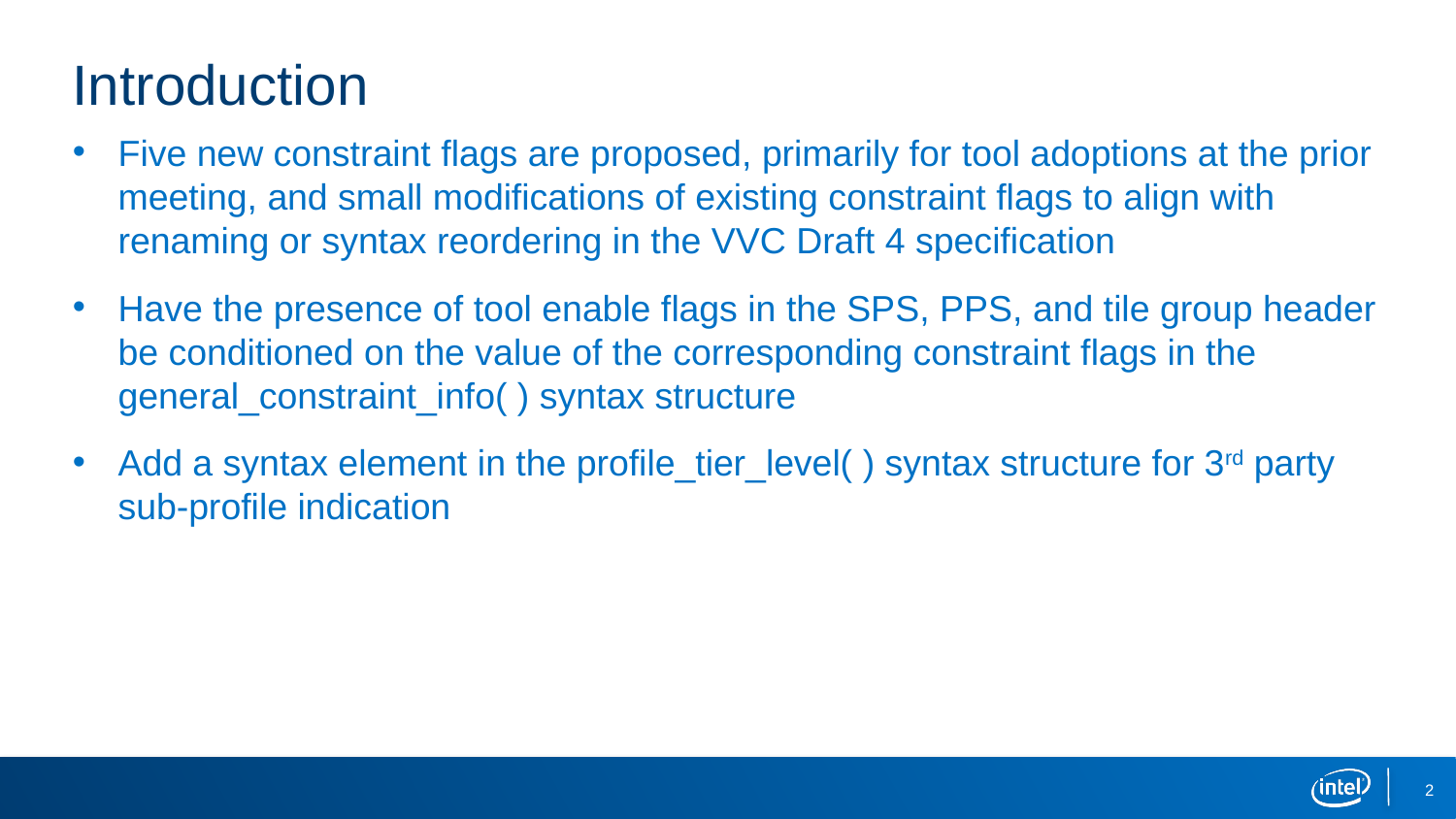

# Introduction
Five new constraint flags are proposed, primarily for tool adoptions at the prior meeting, and small modifications of existing constraint flags to align with renaming or syntax reordering in the VVC Draft 4 specification
Have the presence of tool enable flags in the SPS, PPS, and tile group header be conditioned on the value of the corresponding constraint flags in the general_constraint_info( ) syntax structure
Add a syntax element in the profile_tier_level( ) syntax structure for 3rd party sub-profile indication
2